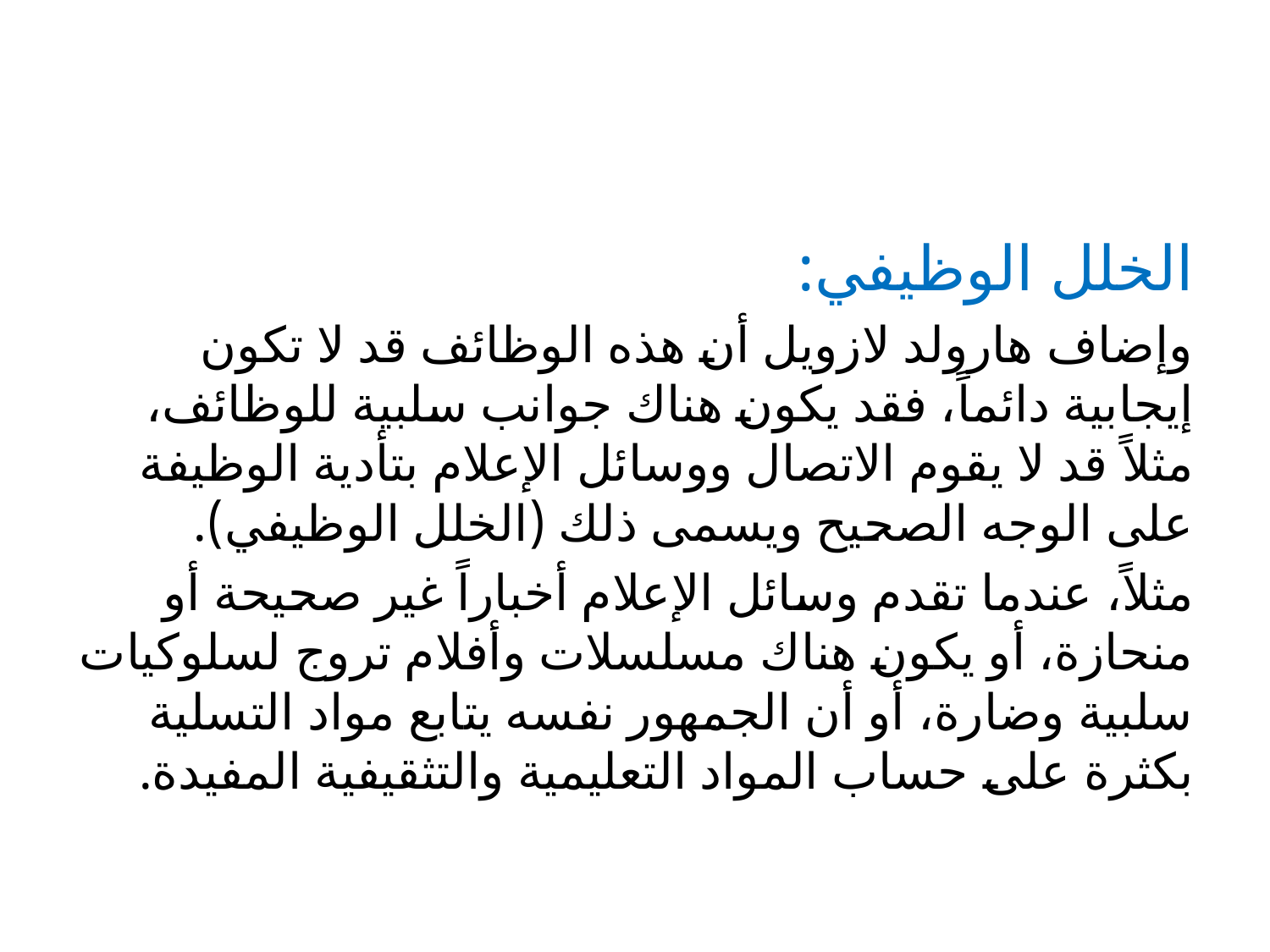

#
الخلل الوظيفي:
وإضاف هارولد لازويل أن هذه الوظائف قد لا تكون إيجابية دائماً، فقد يكون هناك جوانب سلبية للوظائف، مثلاً قد لا يقوم الاتصال ووسائل الإعلام بتأدية الوظيفة على الوجه الصحيح ويسمى ذلك (الخلل الوظيفي).
مثلاً، عندما تقدم وسائل الإعلام أخباراً غير صحيحة أو منحازة، أو يكون هناك مسلسلات وأفلام تروج لسلوكيات سلبية وضارة، أو أن الجمهور نفسه يتابع مواد التسلية بكثرة على حساب المواد التعليمية والتثقيفية المفيدة.